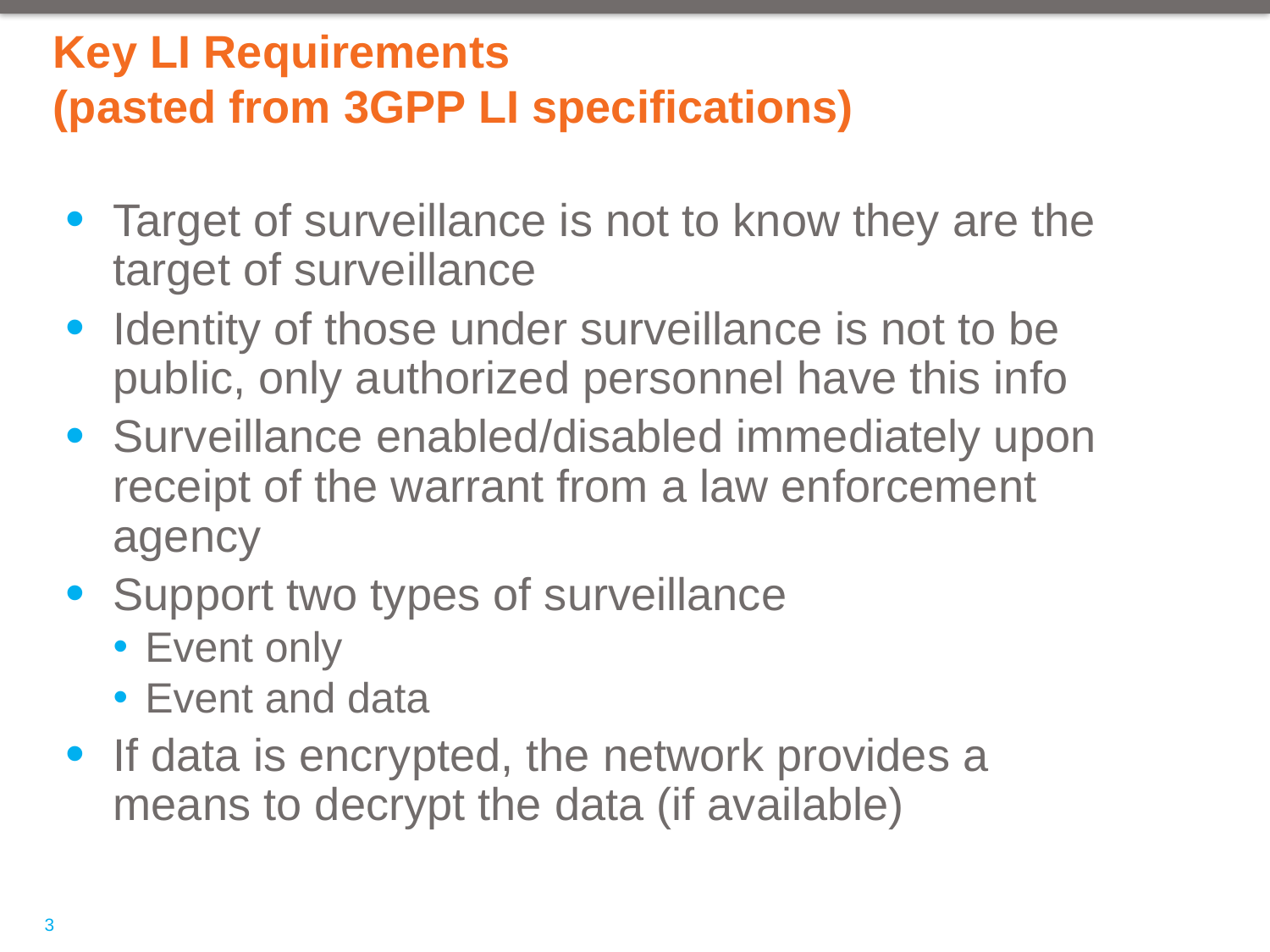

# Key LI Requirements (pasted from 3GPP LI specifications)
Target of surveillance is not to know they are the target of surveillance
Identity of those under surveillance is not to be public, only authorized personnel have this info
Surveillance enabled/disabled immediately upon receipt of the warrant from a law enforcement agency
Support two types of surveillance
Event only
Event and data
If data is encrypted, the network provides a means to decrypt the data (if available)